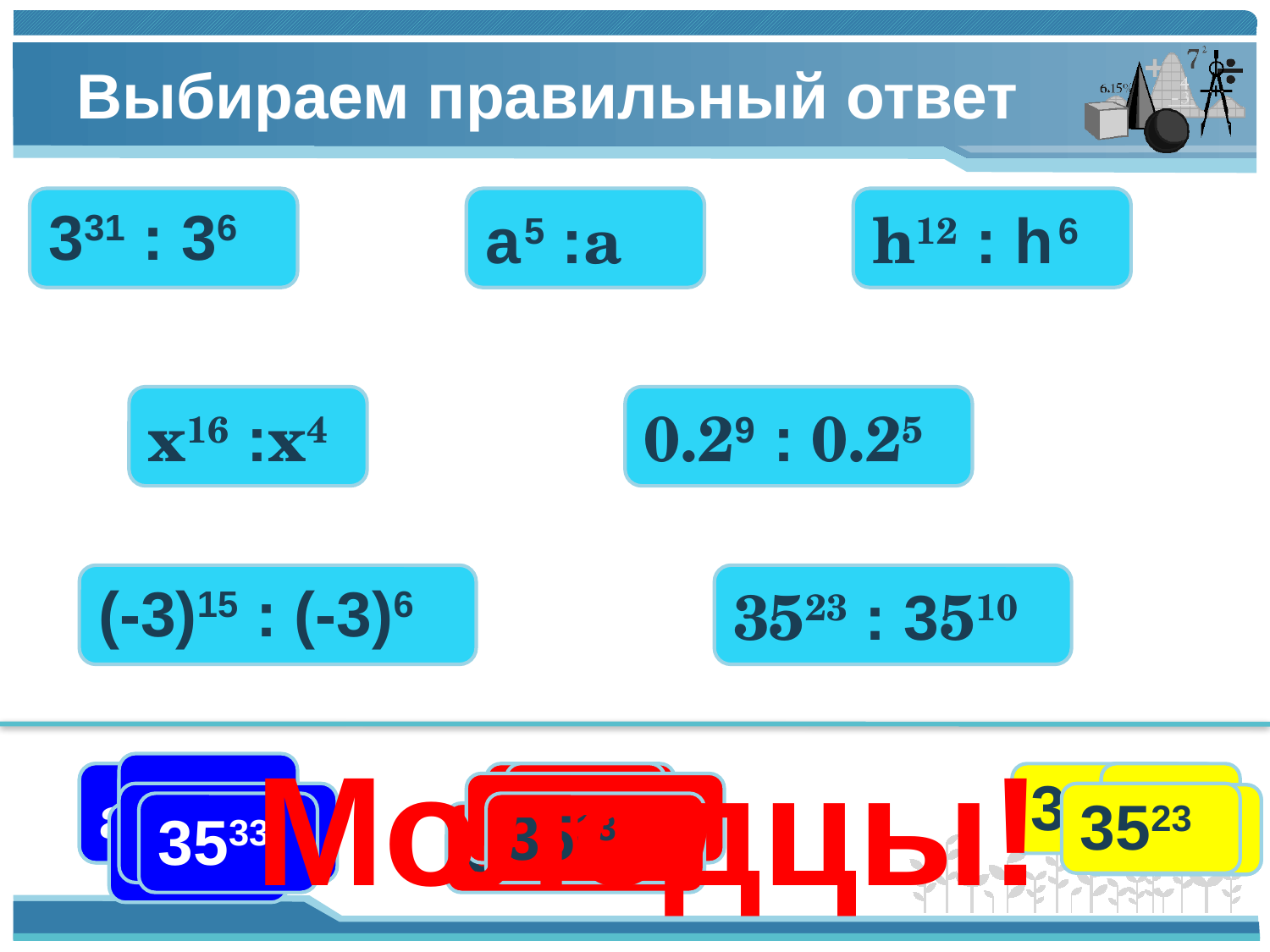

# Выбираем правильный ответ
331 : 36
a5 :a
h12 : h6
x16 :x4
0.29 : 0.25
(-3)15 : (-3)6
3523 : 3510
Молодцы!

325
h6
331
a
h

3523

39